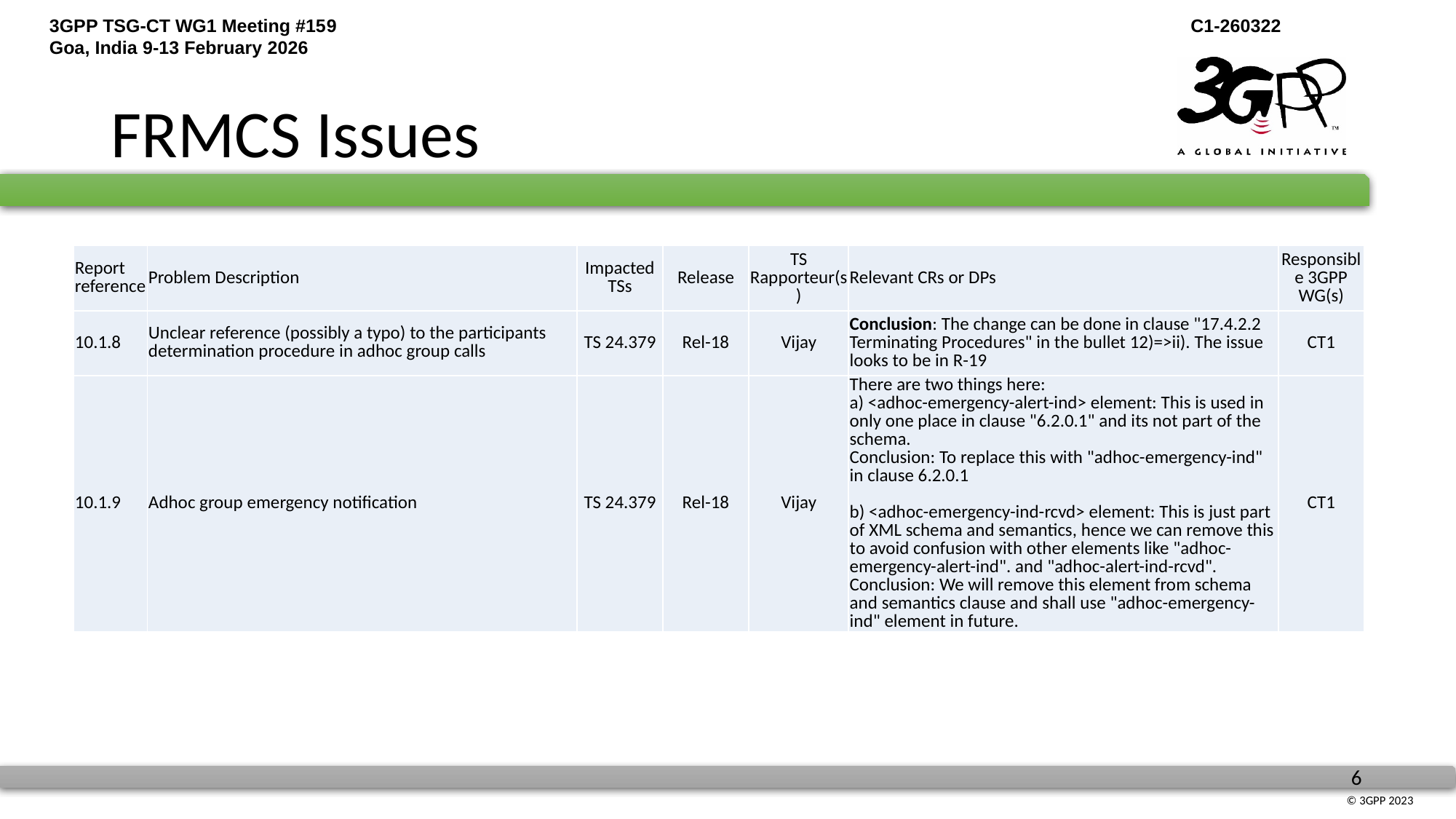

# FRMCS Issues
| Report reference | Problem Description | Impacted TSs | Release | TS Rapporteur(s) | Relevant CRs or DPs | Responsible 3GPP WG(s) |
| --- | --- | --- | --- | --- | --- | --- |
| 10.1.8 | Unclear reference (possibly a typo) to the participants determination procedure in adhoc group calls | TS 24.379 | Rel-18 | Vijay | Conclusion: The change can be done in clause "17.4.2.2 Terminating Procedures" in the bullet 12)=>ii). The issue looks to be in R-19 | CT1 |
| 10.1.9 | Adhoc group emergency notification | TS 24.379 | Rel-18 | Vijay | There are two things here: a) <adhoc-emergency-alert-ind> element: This is used in only one place in clause "6.2.0.1" and its not part of the schema. Conclusion: To replace this with "adhoc-emergency-ind" in clause 6.2.0.1 b) <adhoc-emergency-ind-rcvd> element: This is just part of XML schema and semantics, hence we can remove this to avoid confusion with other elements like "adhoc-emergency-alert-ind". and "adhoc-alert-ind-rcvd". Conclusion: We will remove this element from schema and semantics clause and shall use "adhoc-emergency-ind" element in future. | CT1 |